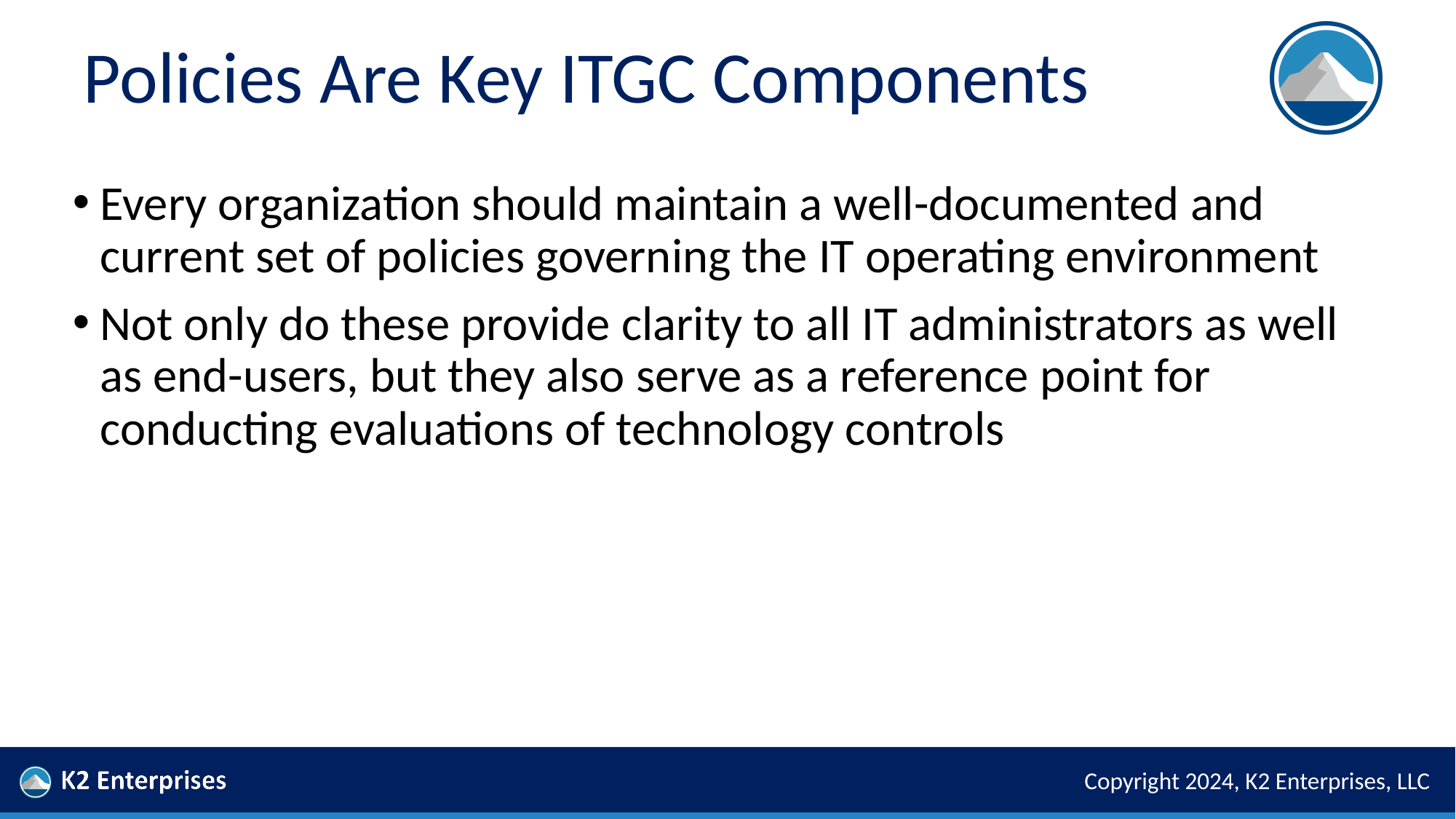

# Policies Are Key ITGC Components
Every organization should maintain a well-documented and current set of policies governing the IT operating environment
Not only do these provide clarity to all IT administrators as well as end-users, but they also serve as a reference point for conducting evaluations of technology controls